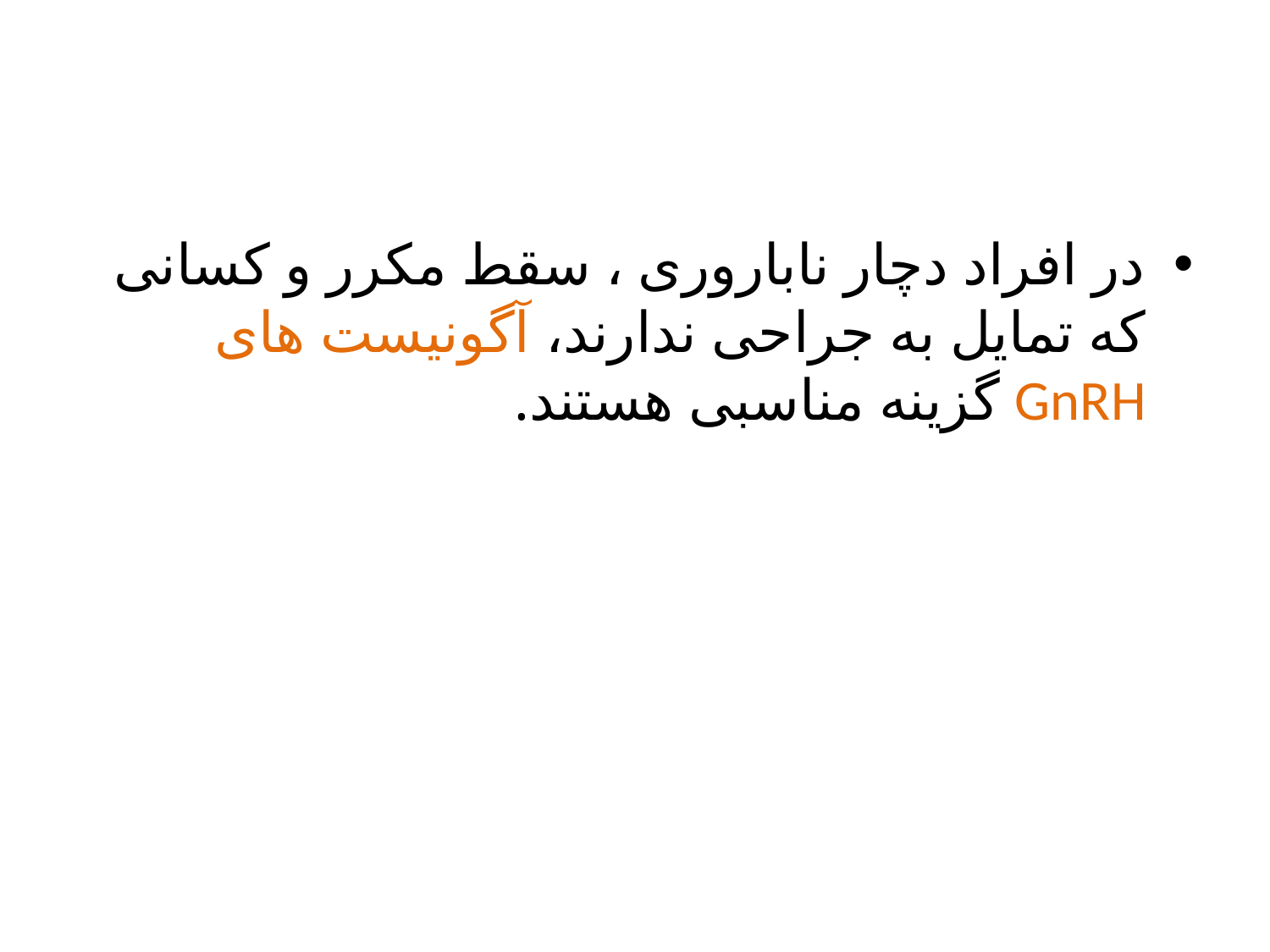

#
در افراد دچار ناباروری ، سقط مکرر و کسانی که تمایل به جراحی ندارند، آگونیست های GnRH گزینه مناسبی هستند.